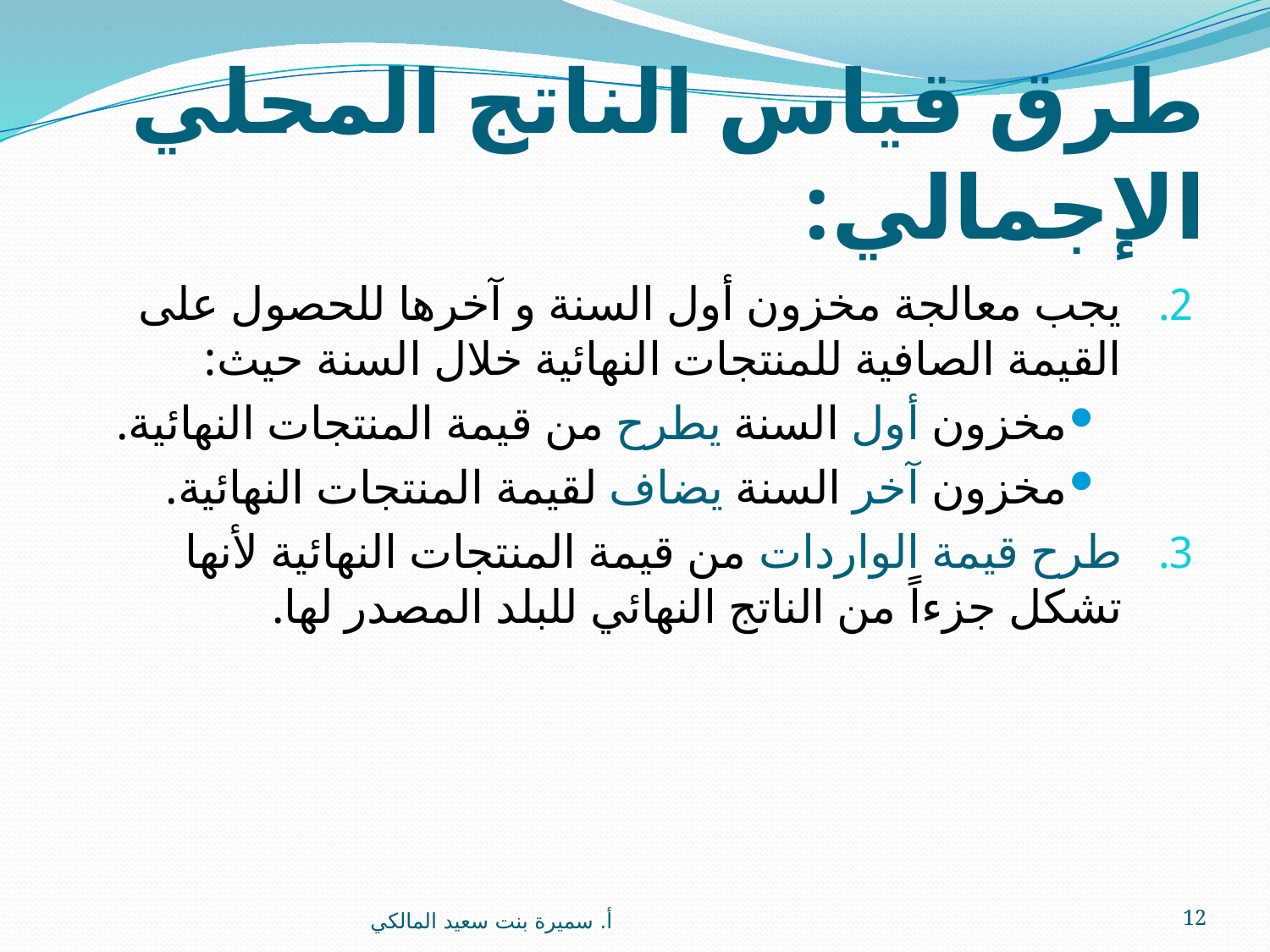

# طرق قياس الناتج المحلي الإجمالي:
يجب معالجة مخزون أول السنة و آخرها للحصول على القيمة الصافية للمنتجات النهائية خلال السنة حيث:
مخزون أول السنة يطرح من قيمة المنتجات النهائية.
مخزون آخر السنة يضاف لقيمة المنتجات النهائية.
طرح قيمة الواردات من قيمة المنتجات النهائية لأنها تشكل جزءاً من الناتج النهائي للبلد المصدر لها.
أ. سميرة بنت سعيد المالكي
12